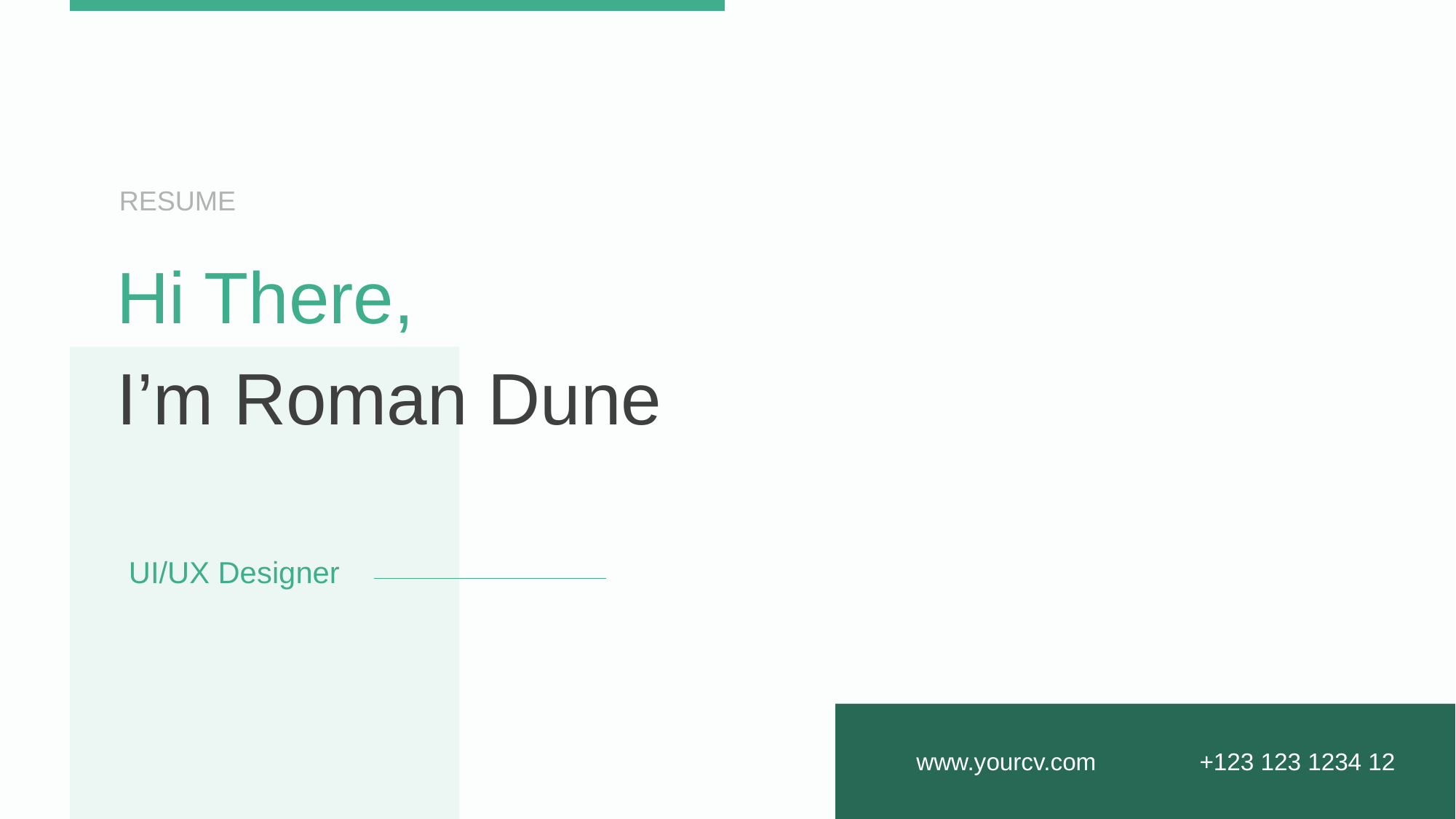

RESUME
Hi There,
I’m Roman Dune
UI/UX Designer

www.yourcv.com
+123 123 1234 12